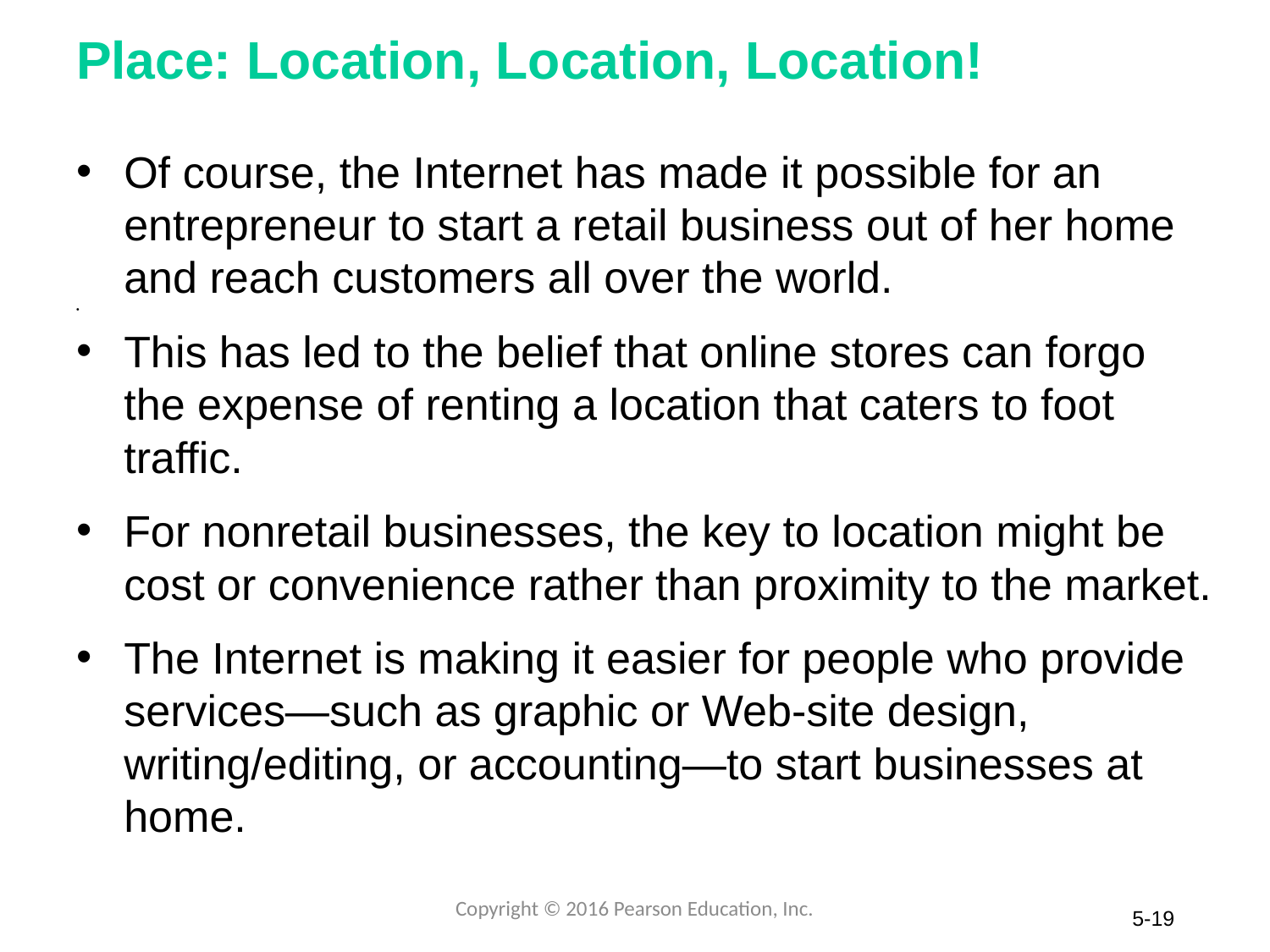

# Place: Location, Location, Location!
Of course, the Internet has made it possible for an entrepreneur to start a retail business out of her home and reach customers all over the world.

This has led to the belief that online stores can forgo the expense of renting a location that caters to foot traffic.

For nonretail businesses, the key to location might be cost or convenience rather than proximity to the market.

The Internet is making it easier for people who provide services—such as graphic or Web-site design, writing/editing, or accounting—to start businesses at home.

Copyright © 2016 Pearson Education, Inc.